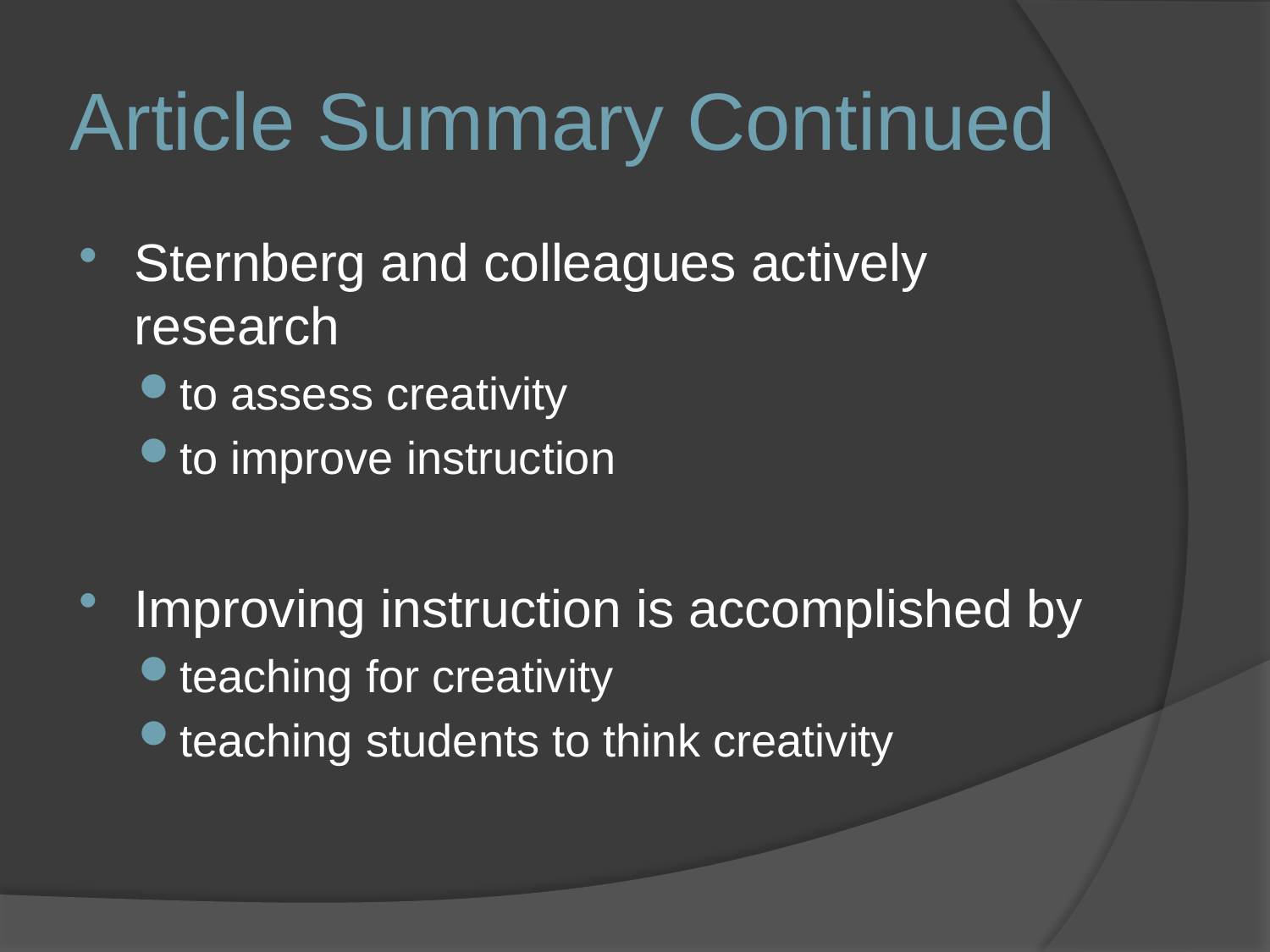

# Article Summary Continued
Sternberg and colleagues actively research
to assess creativity
to improve instruction

Improving instruction is accomplished by
teaching for creativity
teaching students to think creativity